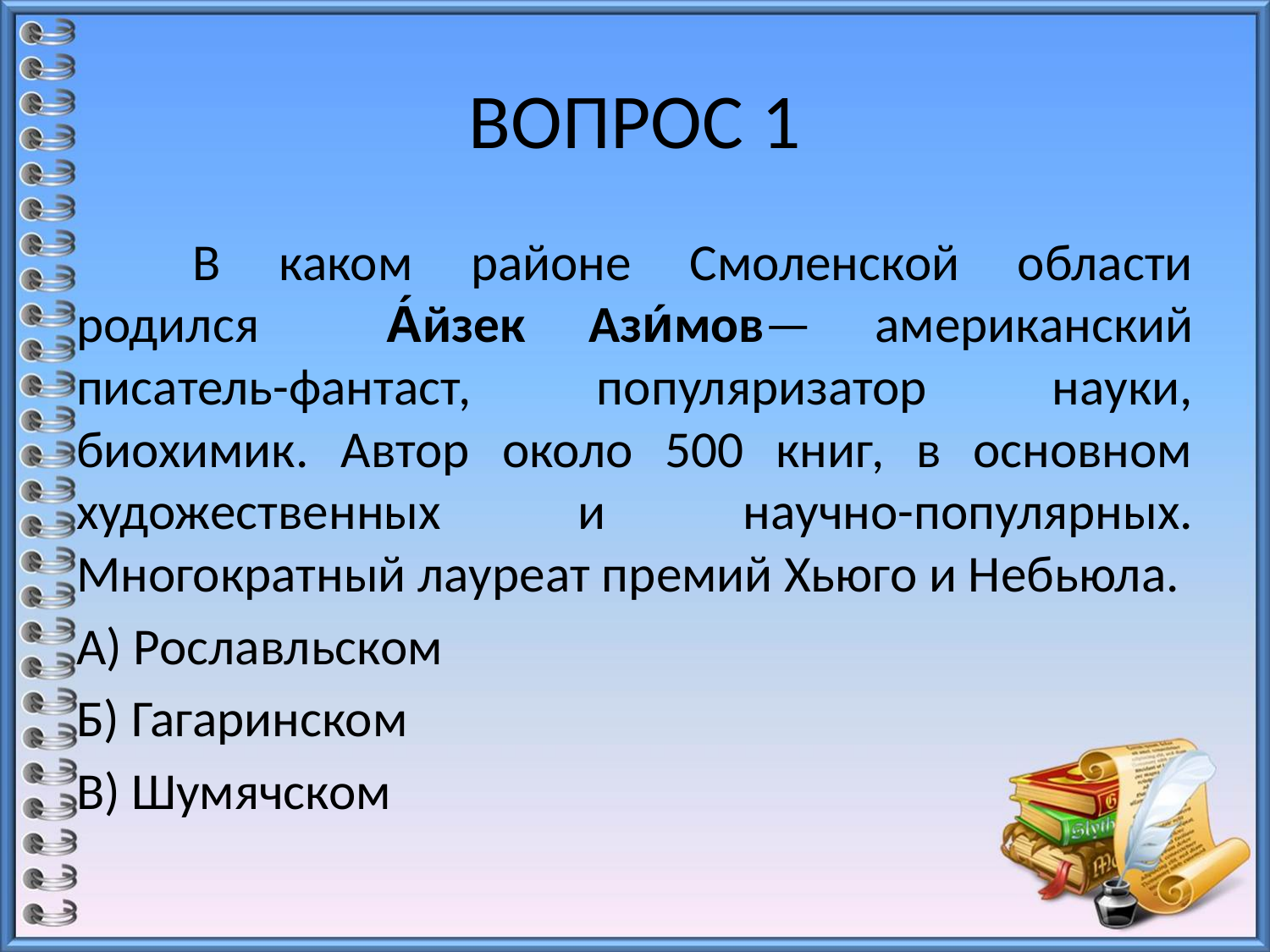

# ВОПРОС 1
	В каком районе Смоленской области родился  А́йзек Ази́мов— американский писатель-фантаст, популяризатор науки, биохимик. Автор около 500 книг, в основном художественных и научно-популярных. Многократный лауреат премий Хьюго и Небьюла.
А) Рославльском
Б) Гагаринском
В) Шумячском